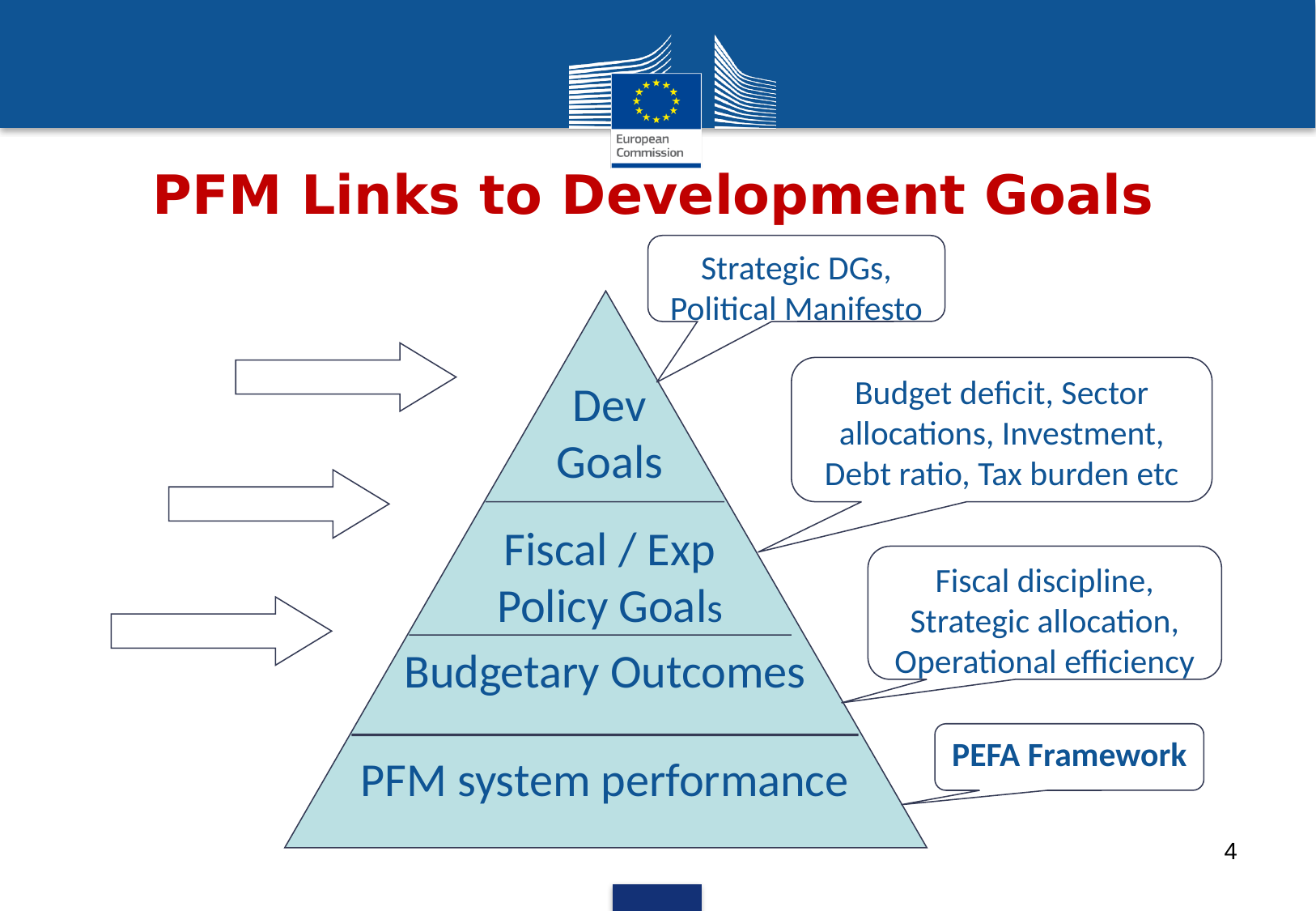

# PFM Links to Development Goals
Strategic DGs, Political Manifesto

Budget deficit, Sector allocations, Investment, Debt ratio, Tax burden etc
Dev Goals

Fiscal / Exp Policy Goals
Fiscal discipline, Strategic allocation, Operational efficiency

Budgetary Outcomes

PEFA Framework

PFM system performance

4